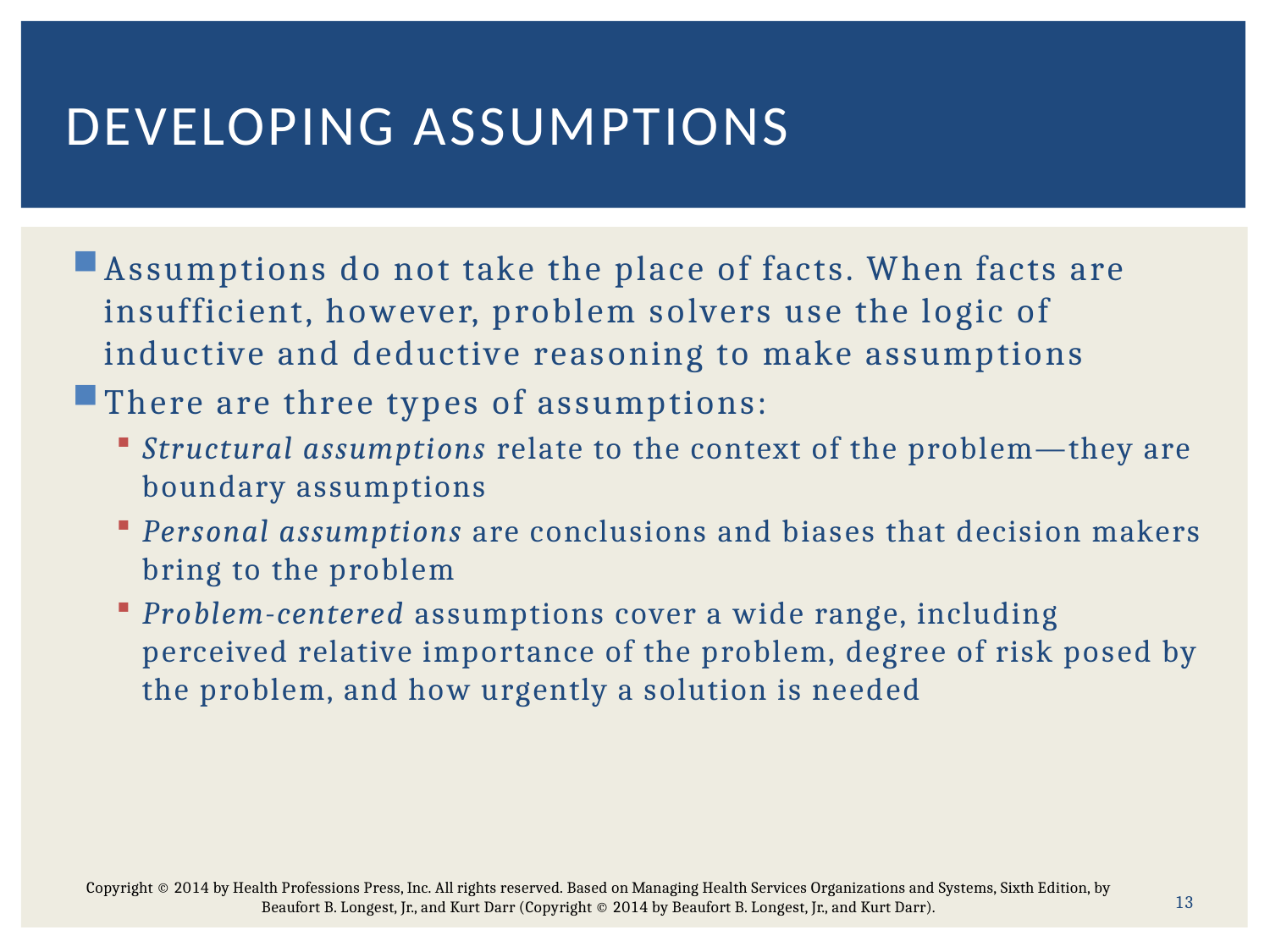

# Developing assumptions
Assumptions do not take the place of facts. When facts are insufficient, however, problem solvers use the logic of inductive and deductive reasoning to make assumptions
There are three types of assumptions:
Structural assumptions relate to the context of the problem—they are boundary assumptions
Personal assumptions are conclusions and biases that decision makers bring to the problem
Problem-centered assumptions cover a wide range, including perceived relative importance of the problem, degree of risk posed by the problem, and how urgently a solution is needed
13